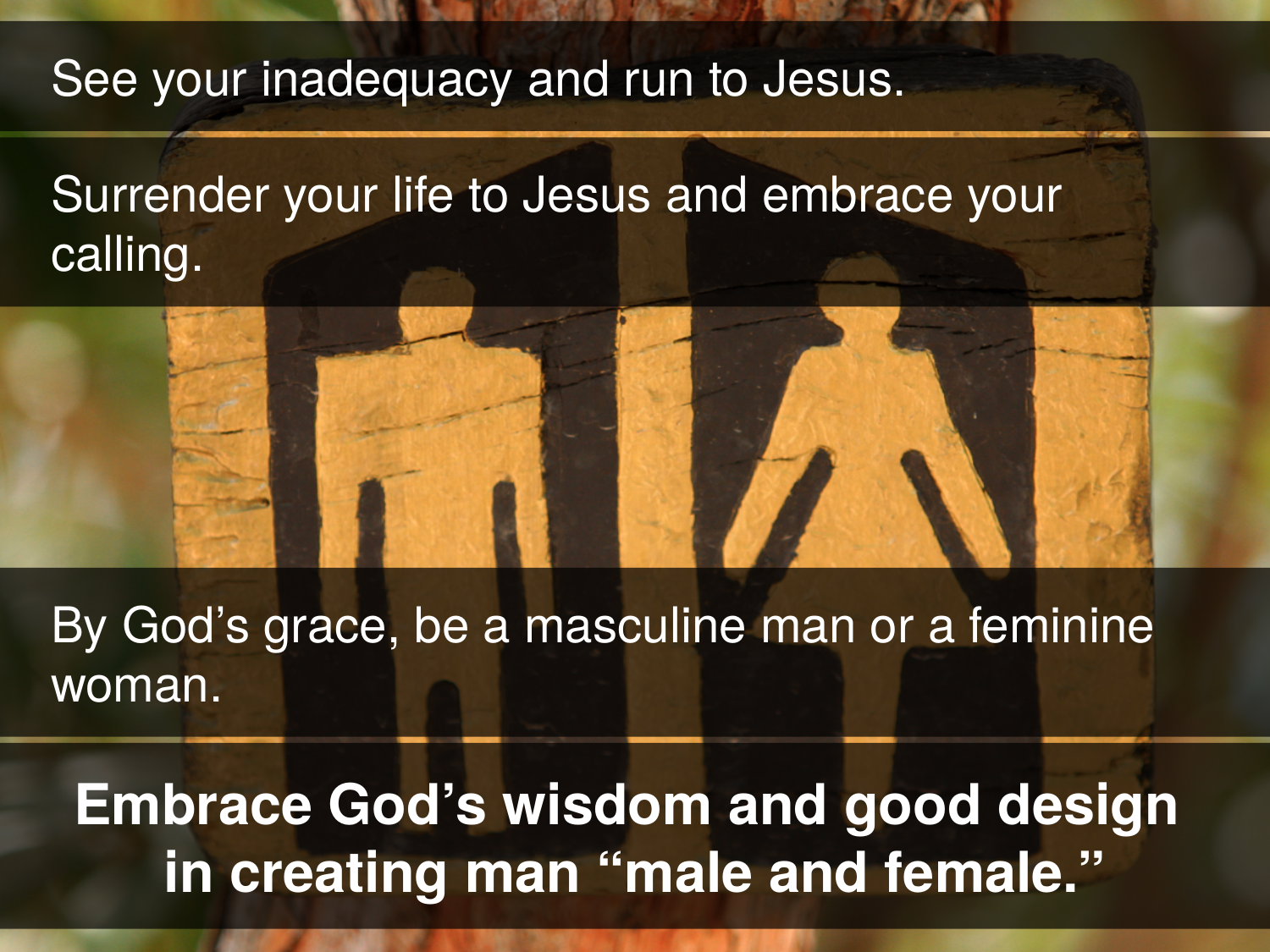

See your inadequacy and run to Jesus.
Surrender your life to Jesus and embrace your calling.
By God’s grace, be a masculine man or a feminine woman.
Embrace God’s wisdom and good design
in creating man “male and female.”